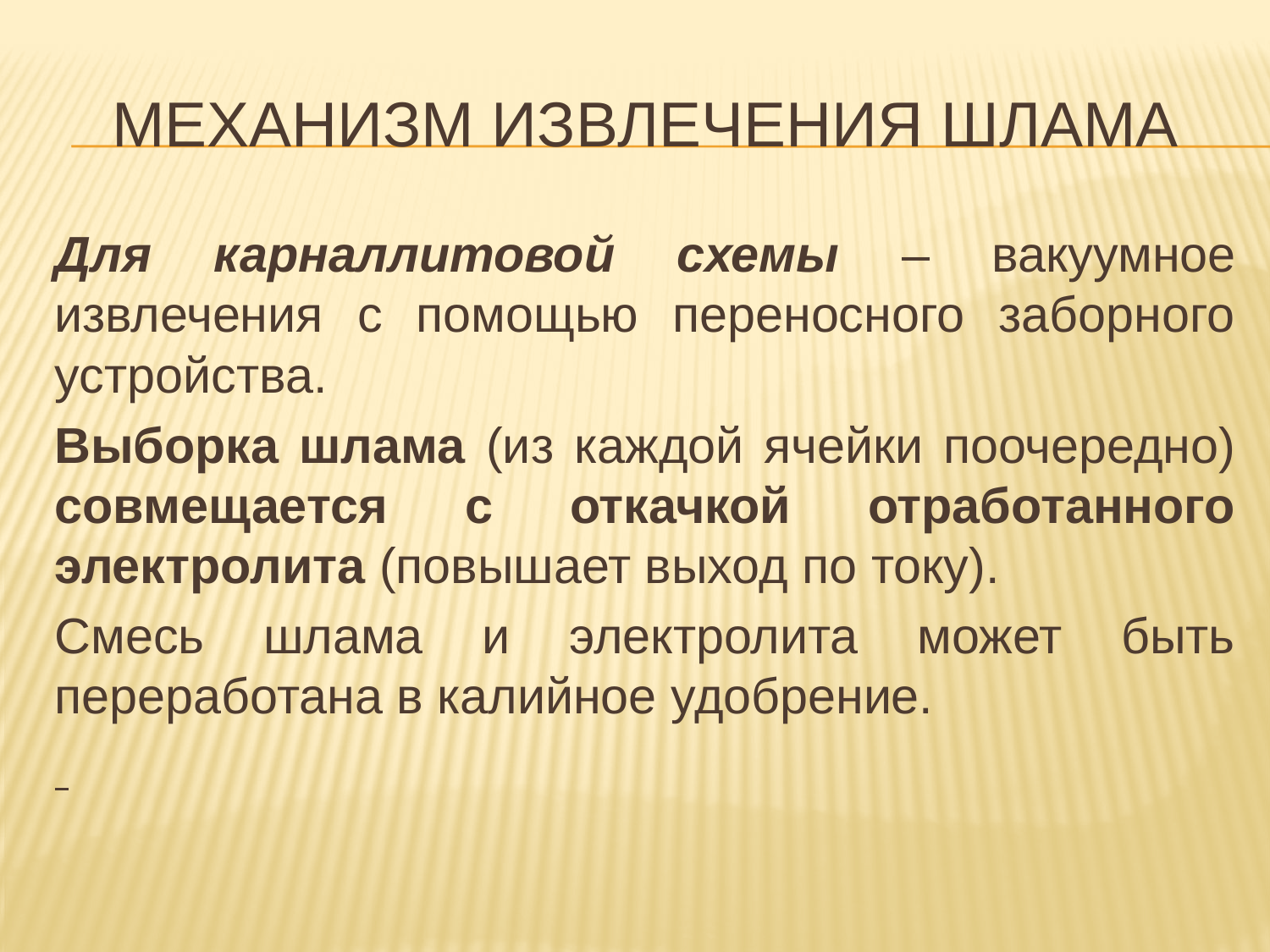

# Механизм извлечения шлама
Для карналлитовой схемы – вакуумное извлечения с помощью переносного заборного устройства.
Выборка шлама (из каждой ячейки поочередно) совмещается с откачкой отработанного электролита (повышает выход по току).
Смесь шлама и электролита может быть переработана в калийное удобрение.